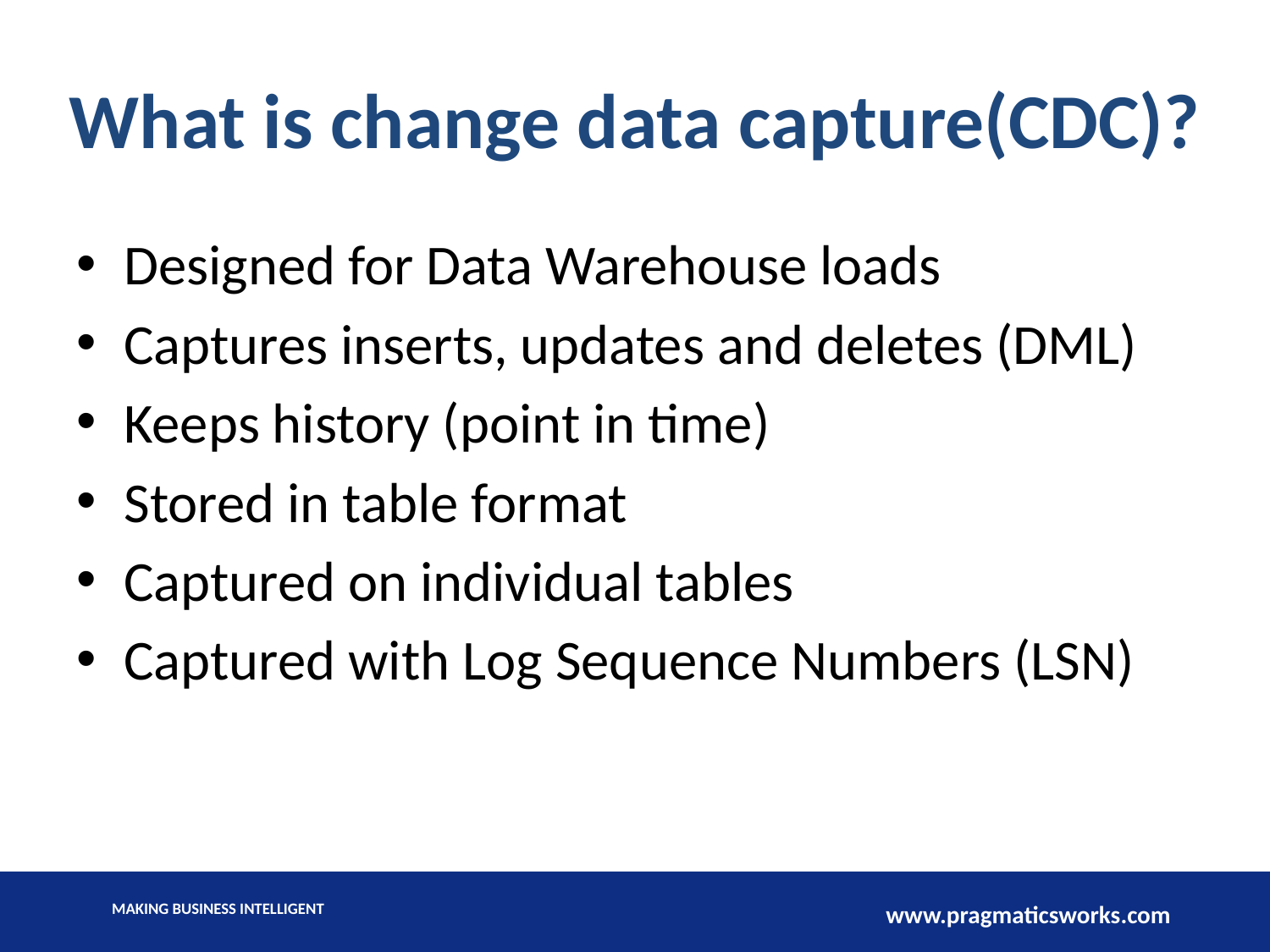

# What is change data capture(CDC)?
Designed for Data Warehouse loads
Captures inserts, updates and deletes (DML)
Keeps history (point in time)
Stored in table format
Captured on individual tables
Captured with Log Sequence Numbers (LSN)